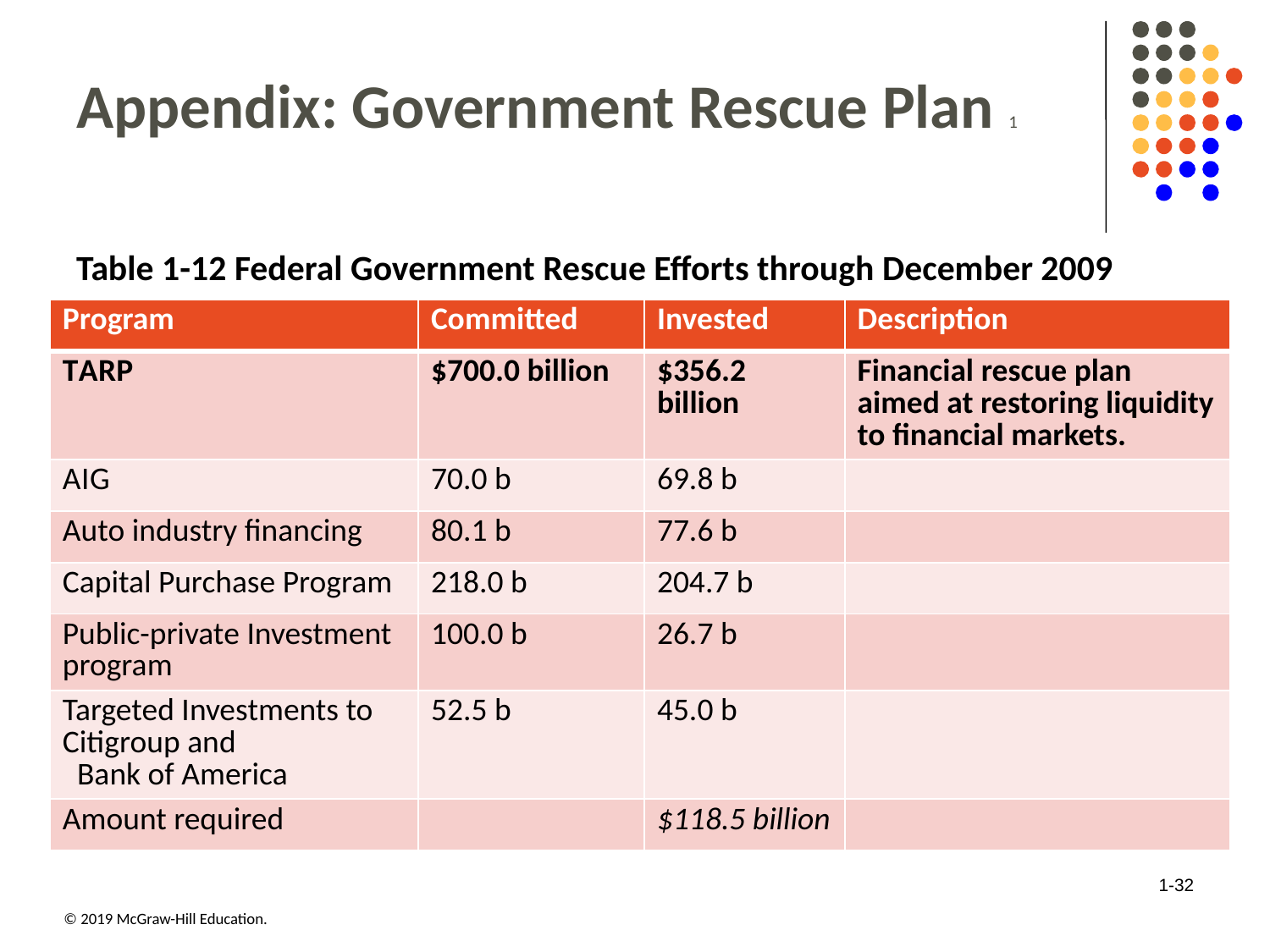

# Appendix: Government Rescue Plan 1
Table 1-12 Federal Government Rescue Efforts through December 2009
| Program | Committed | Invested | Description |
| --- | --- | --- | --- |
| T A R P | $700.0 billion | $356.2 billion | Financial rescue plan aimed at restoring liquidity to financial markets. |
| A I G | 70.0 b | 69.8 b |  |
| Auto industry financing | 80.1 b | 77.6 b |  |
| Capital Purchase Program | 218.0 b | 204.7 b |  |
| Public-private Investment program | 100.0 b | 26.7 b |  |
| Targeted Investments to Citigroup and Bank of America | 52.5 b | 45.0 b |  |
| Amount required |  | $118.5 billion |  |
1-32